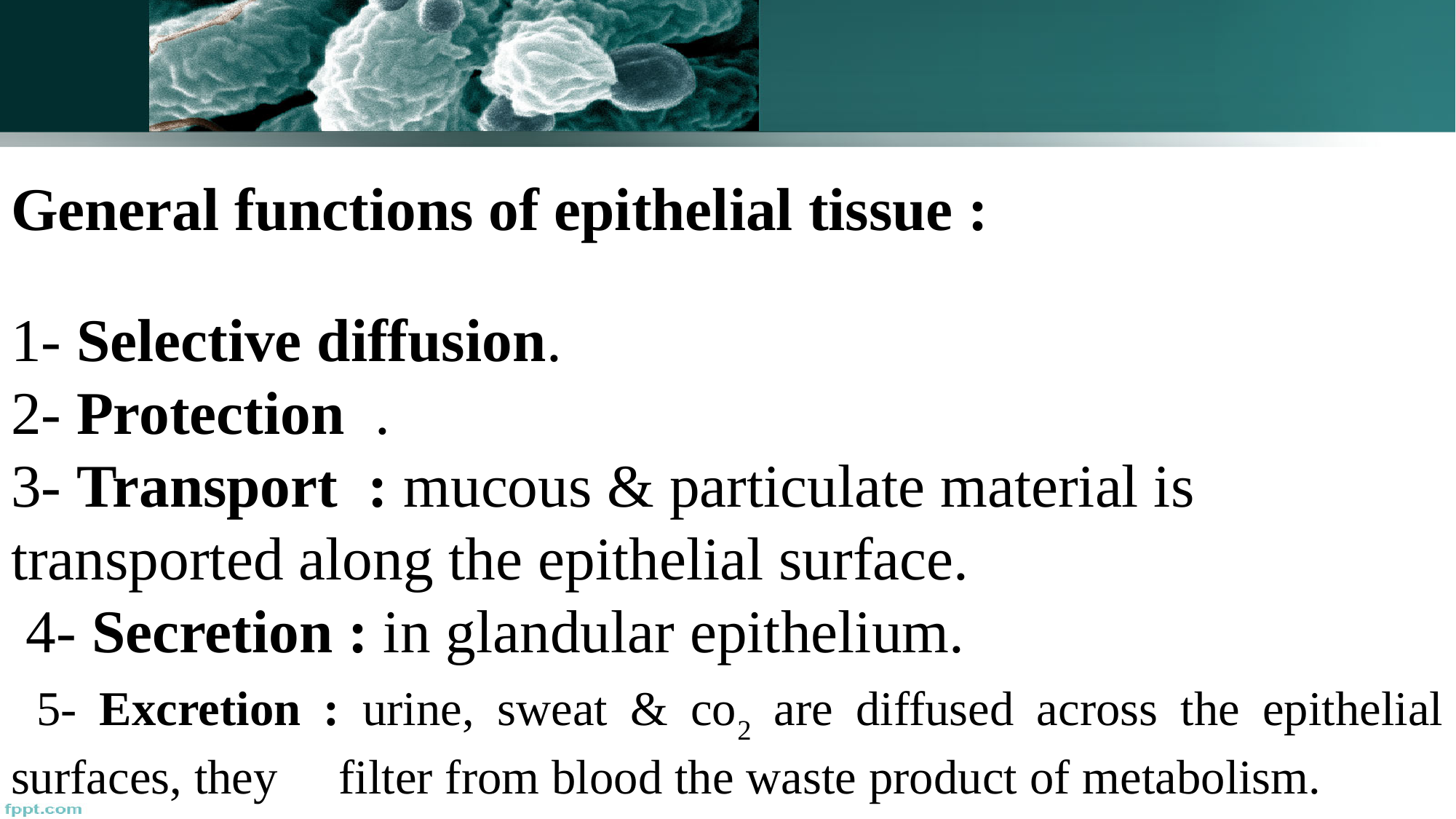

General functions of epithelial tissue :

1- Selective diffusion.
2- Protection  .
3- Transport  : mucous & particulate material is transported along the epithelial surface.
 4- Secretion : in glandular epithelium.
 5- Excretion : urine, sweat & co2 are diffused across the epithelial surfaces, they     filter from blood the waste product of metabolism.